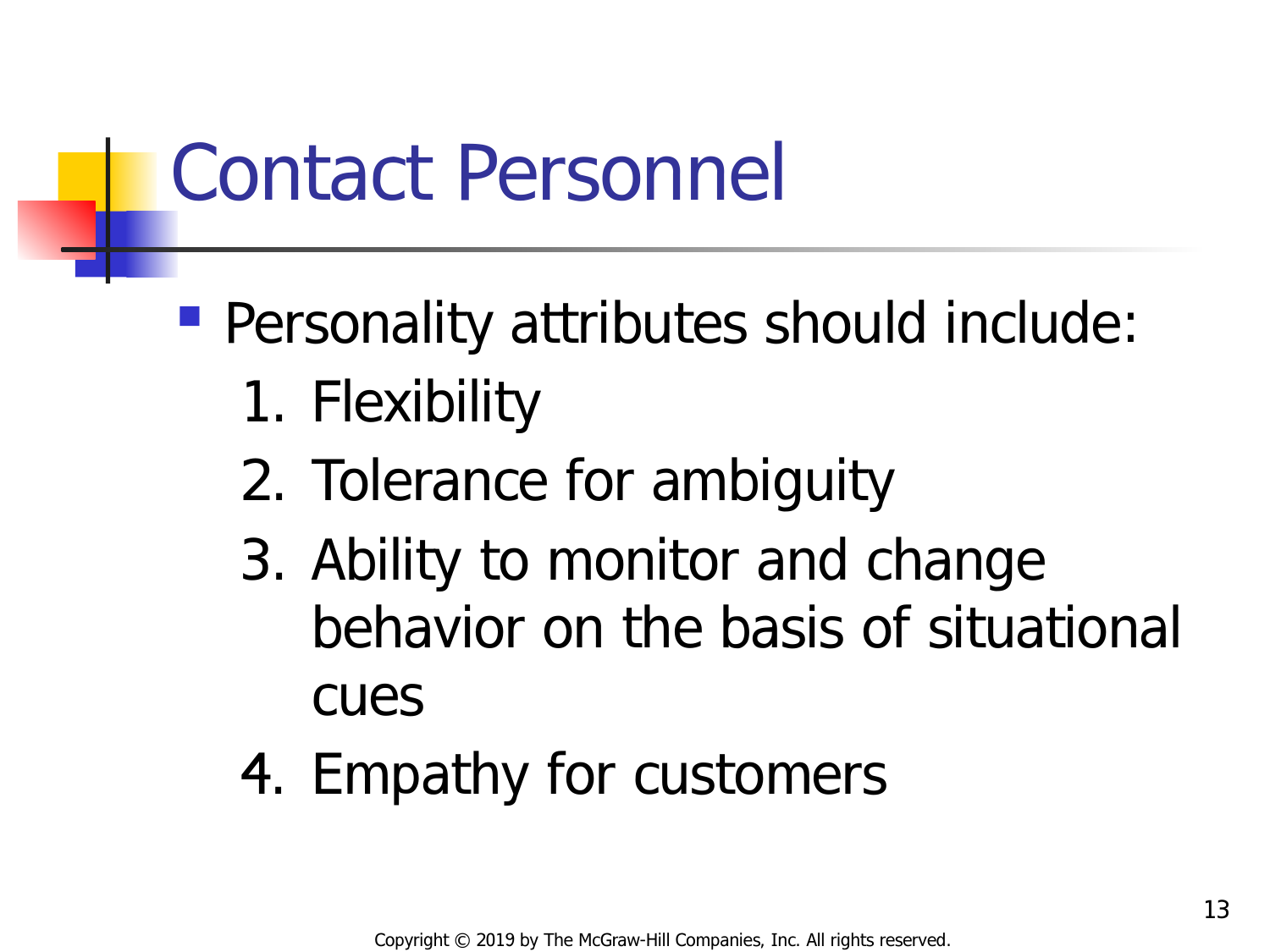

# Contact Personnel
Personality attributes should include:
Flexibility
Tolerance for ambiguity
Ability to monitor and change behavior on the basis of situational cues
Empathy for customers
13
Copyright © 2019 by The McGraw-Hill Companies, Inc. All rights reserved.